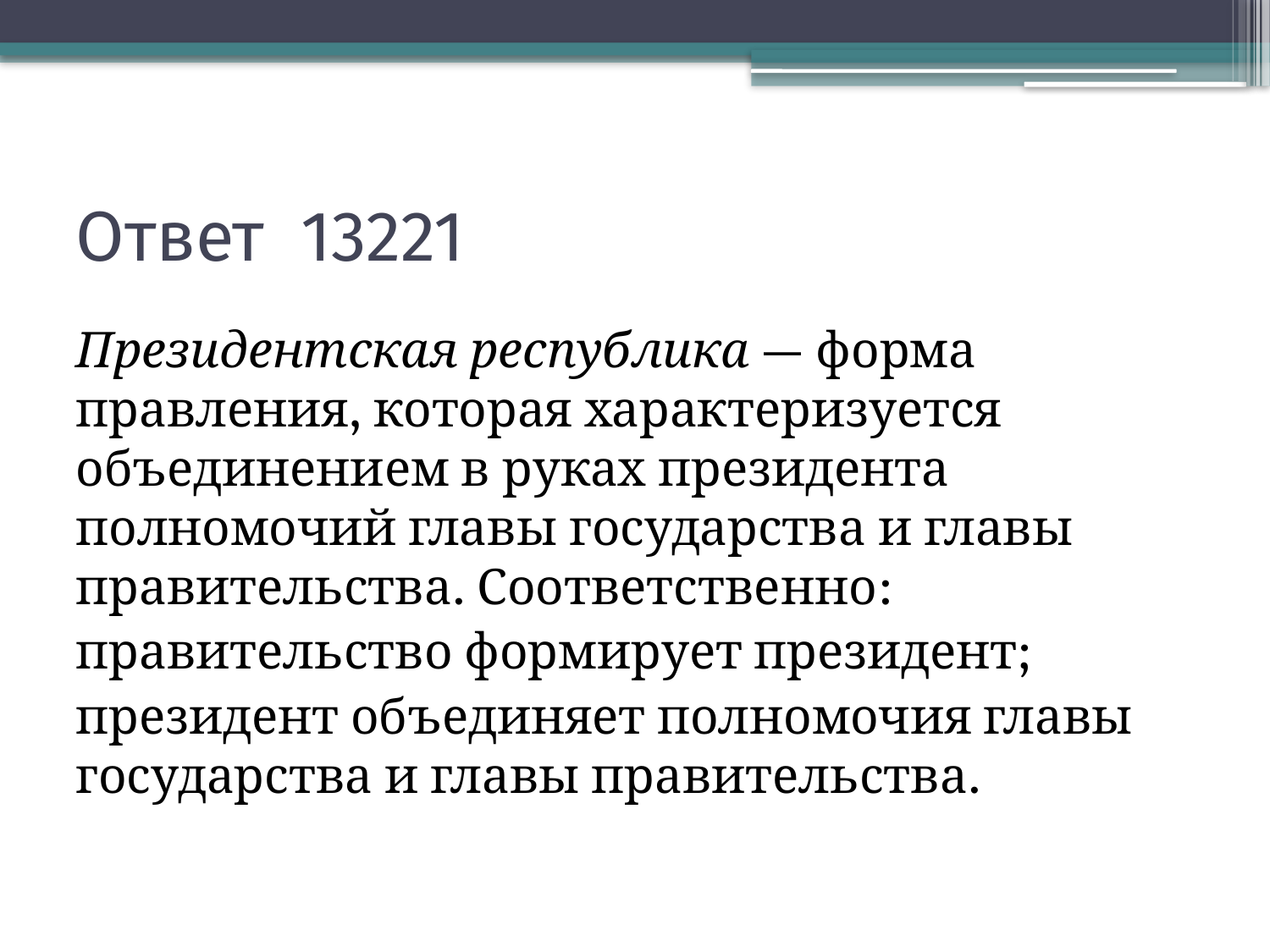

# Ответ  13221
Президентская республика — форма правления, которая характеризуется объединением в руках президента полномочий главы государства и главы правительства. Соответственно:
правительство формирует президент;
президент объединяет полномочия главы государства и главы правительства.